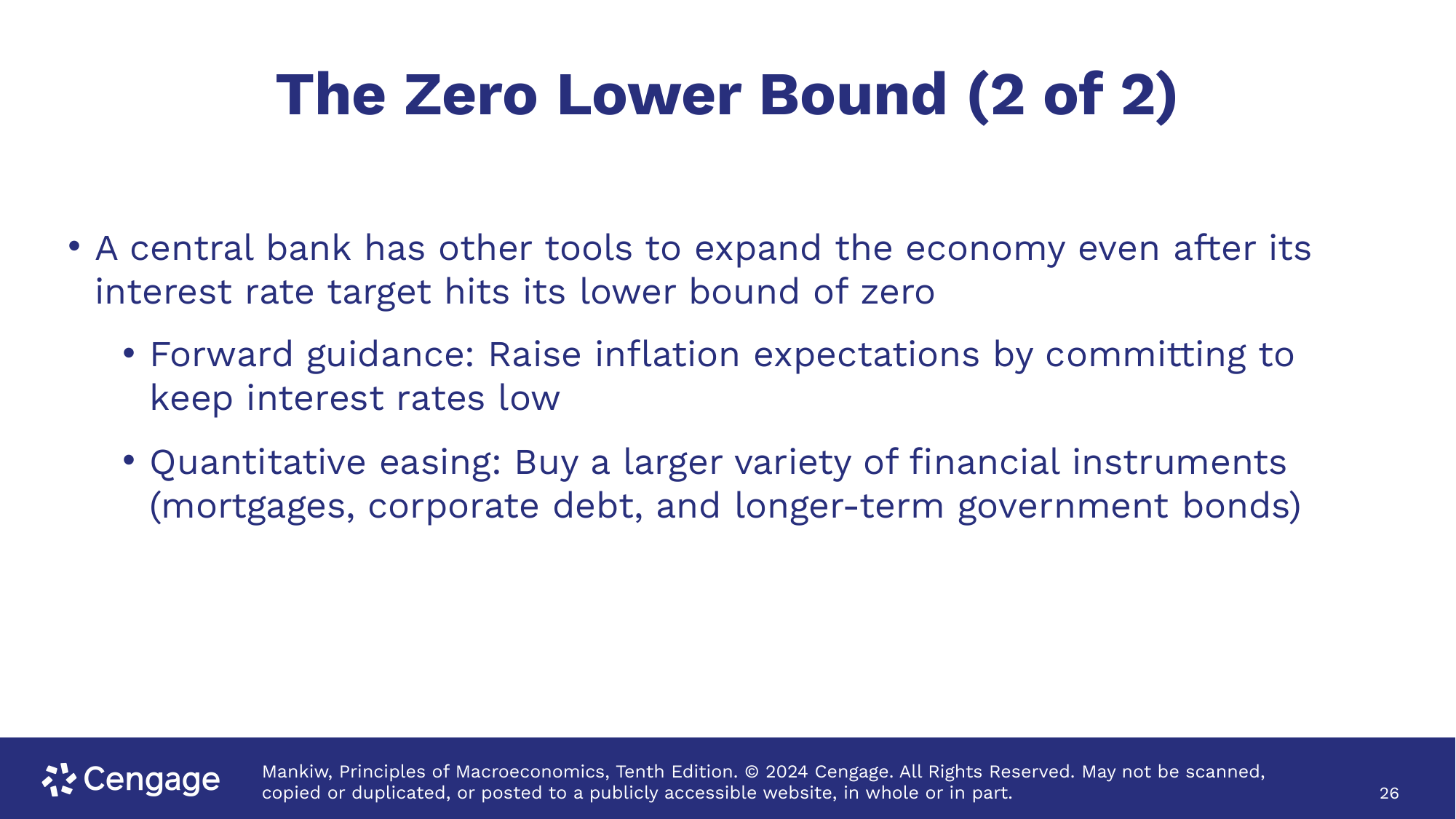

# The Zero Lower Bound (2 of 2)
A central bank has other tools to expand the economy even after its interest rate target hits its lower bound of zero
Forward guidance: Raise inflation expectations by committing to keep interest rates low
Quantitative easing: Buy a larger variety of financial instruments (mortgages, corporate debt, and longer-term government bonds)